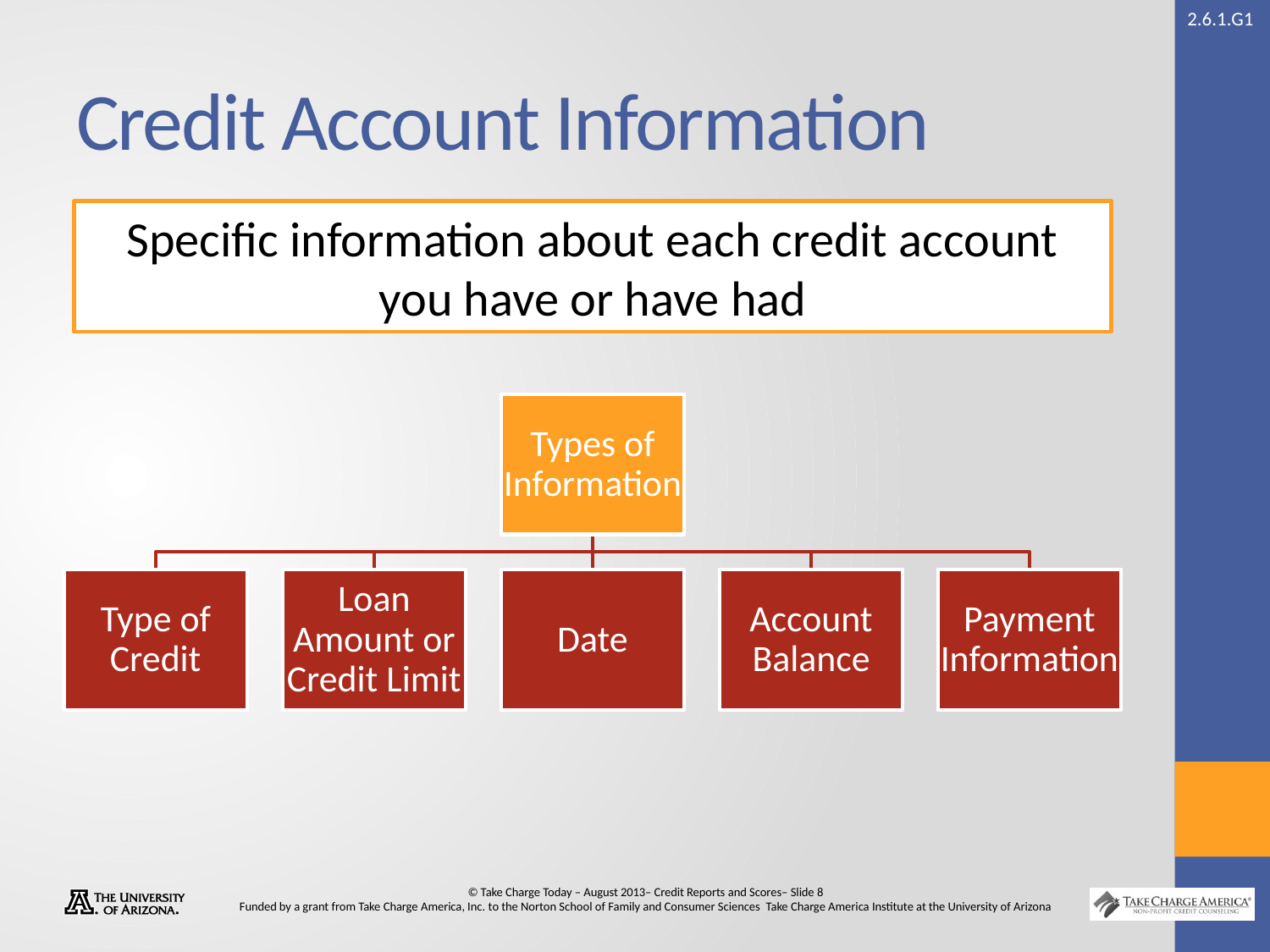

# Credit Account Information
Specific information about each credit account you have or have had
Types of Information
Type of Credit
Loan Amount or Credit Limit
Date
Account Balance
Payment Information